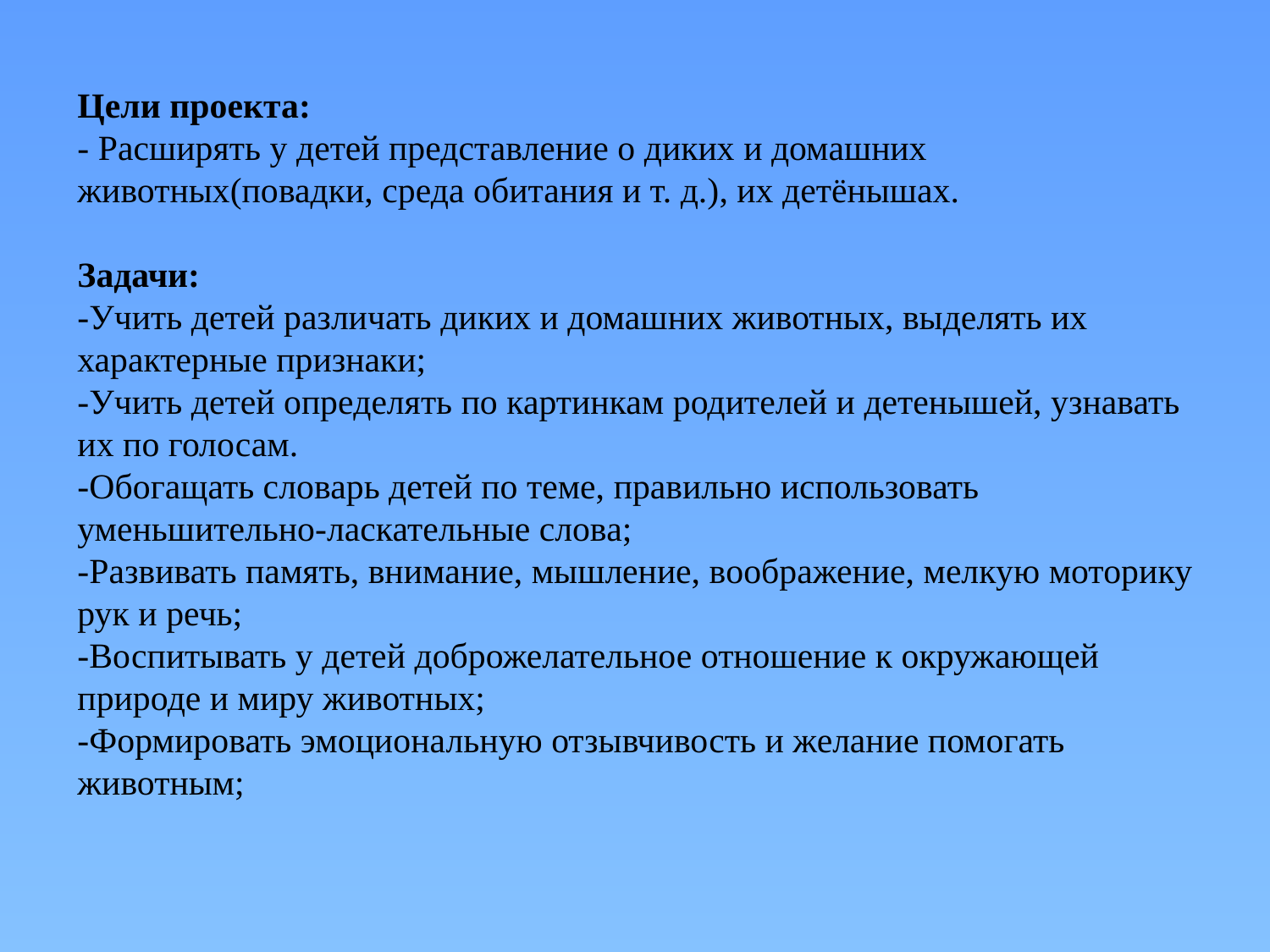

Цели проекта:
- Расширять у детей представление о диких и домашних животных(повадки, среда обитания и т. д.), их детёнышах.

Задачи:
-Учить детей различать диких и домашних животных, выделять их характерные признаки;
-Учить детей определять по картинкам родителей и детенышей, узнавать их по голосам.
-Обогащать словарь детей по теме, правильно использовать уменьшительно-ласкательные слова;
-Развивать память, внимание, мышление, воображение, мелкую моторику рук и речь;
-Воспитывать у детей доброжелательное отношение к окружающей природе и миру животных;
-Формировать эмоциональную отзывчивость и желание помогать животным;